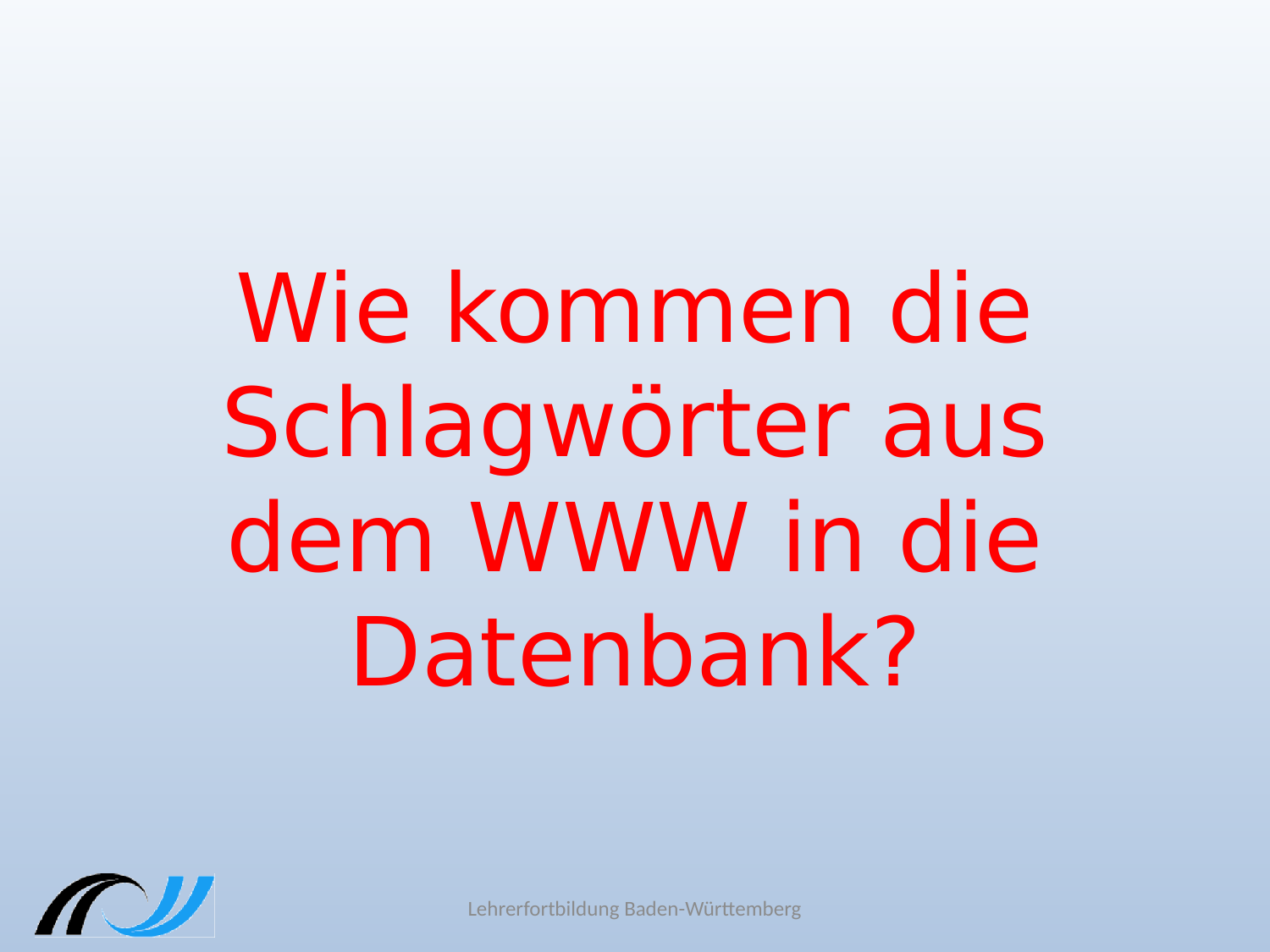

# Wie kommen die Schlagwörter aus dem WWW in die Datenbank?
Lehrerfortbildung Baden-Württemberg